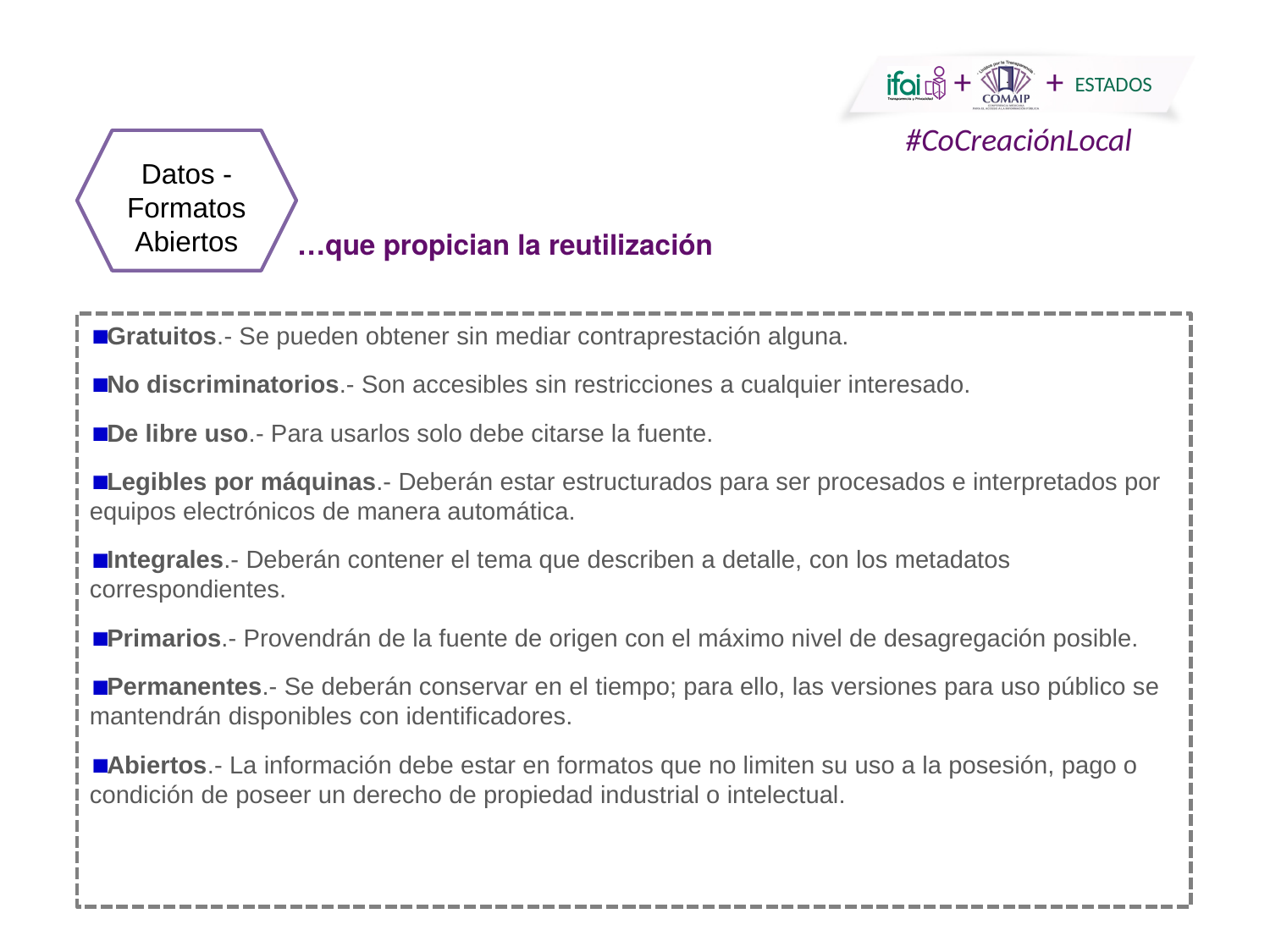

Datos - Formatos Abiertos
…que propician la reutilización

Gratuitos.- Se pueden obtener sin mediar contraprestación alguna.

No discriminatorios.- Son accesibles sin restricciones a cualquier interesado.

De libre uso.- Para usarlos solo debe citarse la fuente.

Legibles por máquinas.- Deberán estar estructurados para ser procesados e interpretados por equipos electrónicos de manera automática.

Integrales.- Deberán contener el tema que describen a detalle, con los metadatos correspondientes.

Primarios.- Provendrán de la fuente de origen con el máximo nivel de desagregación posible.

Permanentes.- Se deberán conservar en el tiempo; para ello, las versiones para uso público se mantendrán disponibles con identificadores.

Abiertos.- La información debe estar en formatos que no limiten su uso a la posesión, pago o condición de poseer un derecho de propiedad industrial o intelectual.